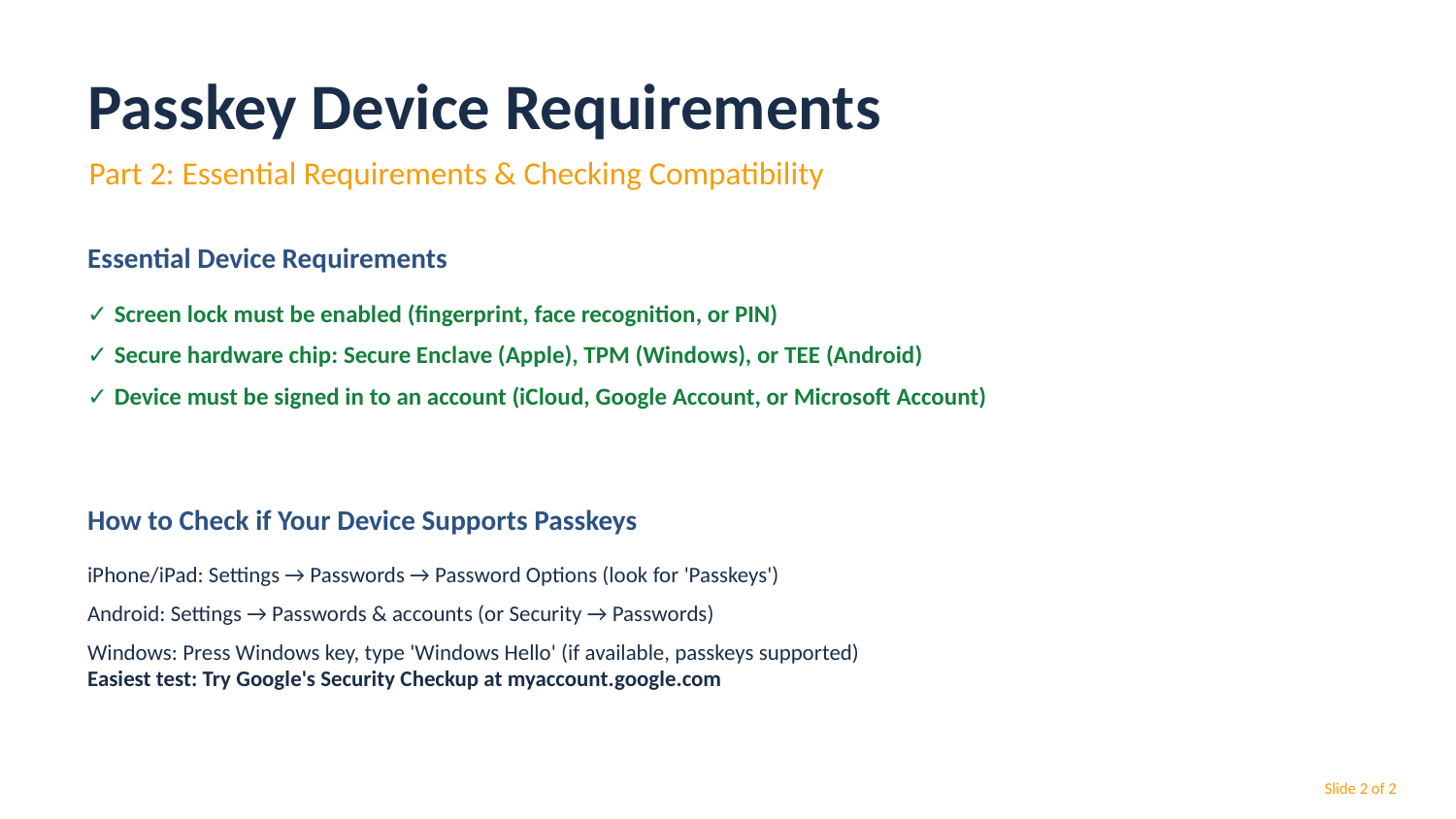

Passkey Device Requirements
Part 2: Essential Requirements & Checking Compatibility
Essential Device Requirements
✓ Screen lock must be enabled (fingerprint, face recognition, or PIN)
✓ Secure hardware chip: Secure Enclave (Apple), TPM (Windows), or TEE (Android)
✓ Device must be signed in to an account (iCloud, Google Account, or Microsoft Account)
How to Check if Your Device Supports Passkeys
iPhone/iPad: Settings → Passwords → Password Options (look for 'Passkeys')
Android: Settings → Passwords & accounts (or Security → Passwords)
Windows: Press Windows key, type 'Windows Hello' (if available, passkeys supported)
Easiest test: Try Google's Security Checkup at myaccount.google.com
Slide 2 of 2